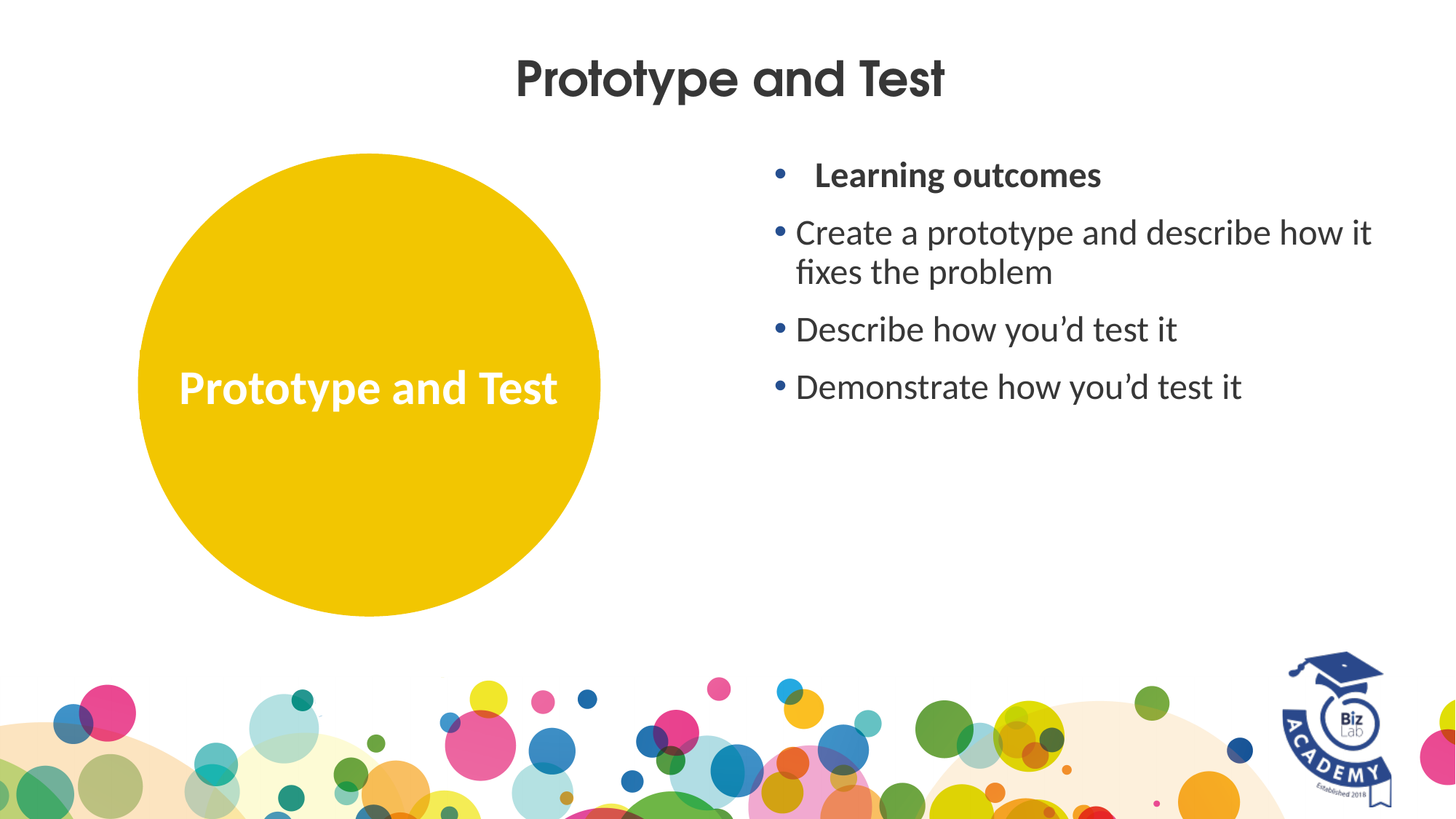

# Prototype and Test
Learning outcomes
Create a prototype and describe how it fixes the problem
Describe how you’d test it
Demonstrate how you’d test it

Prototype and Test